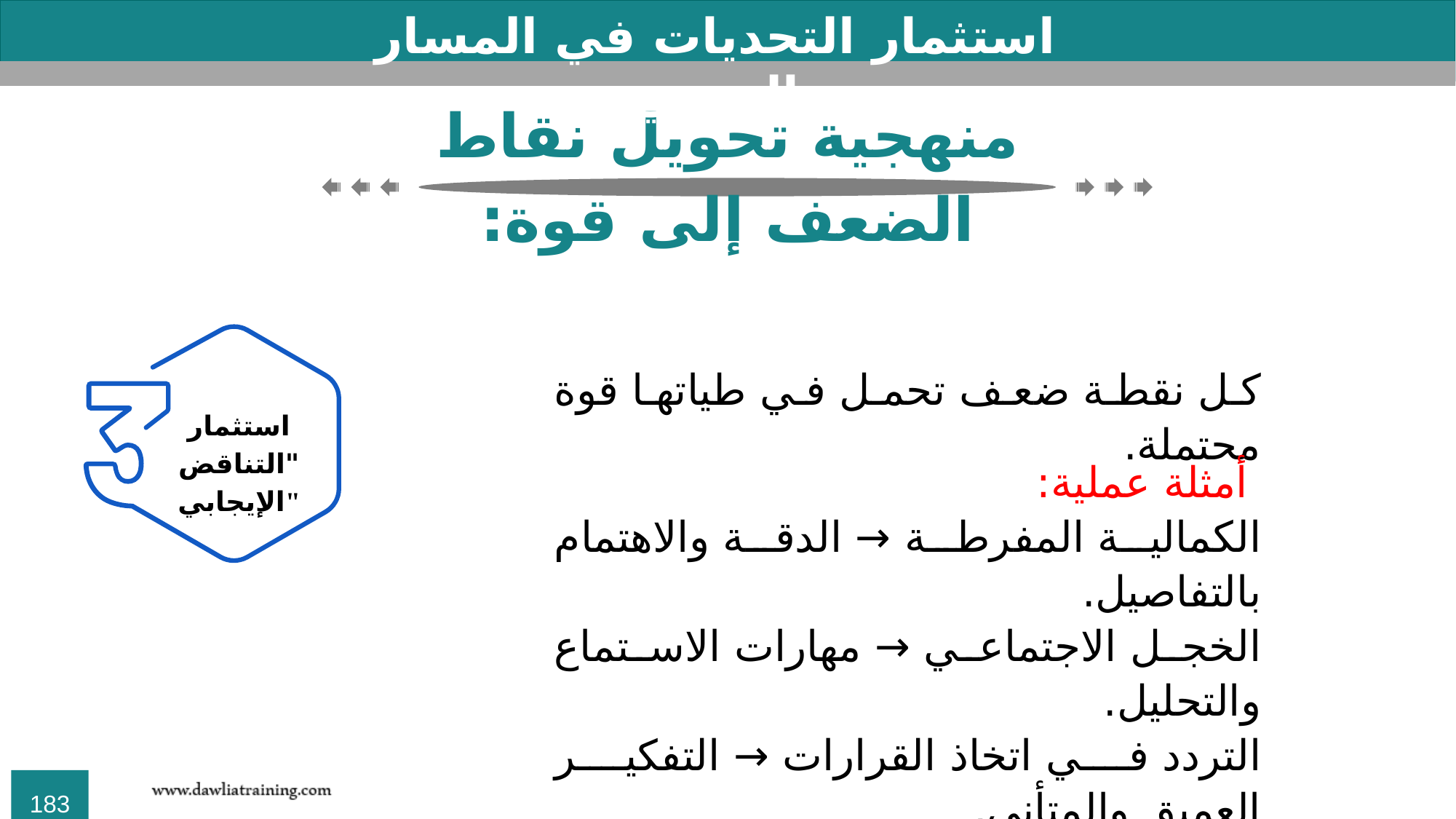

استثمار التحديات في المسار المهني
منهجية تحويل نقاط الضعف إلى قوة:

استثمار "التناقض الإيجابي"
كل نقطة ضعف تحمل في طياتها قوة محتملة.
 أمثلة عملية:
الكمالية المفرطة → الدقة والاهتمام بالتفاصيل.
الخجل الاجتماعي → مهارات الاستماع والتحليل.
التردد في اتخاذ القرارات → التفكير العميق والمتأني.